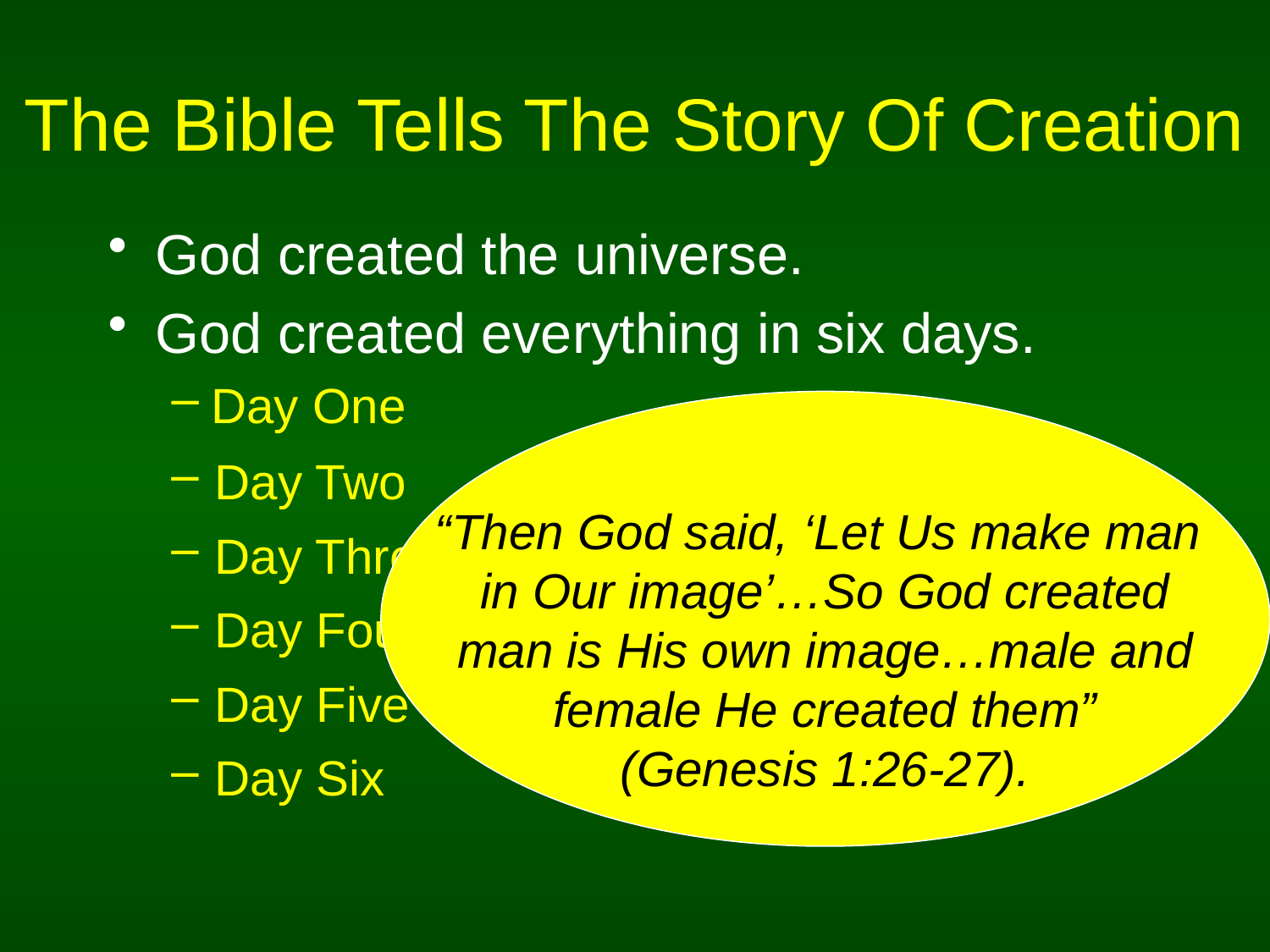

# The Bible Tells The Story Of Creation
God created the universe.
God created everything in six days.
Day One

“Then God said, ‘Let Us make man
in Our image’…So God created
man is His own image…male and
female He created them”
(Genesis 1:26-27).
 Day Two
 Day Three
 Day Four
 Day Five
 Day Six